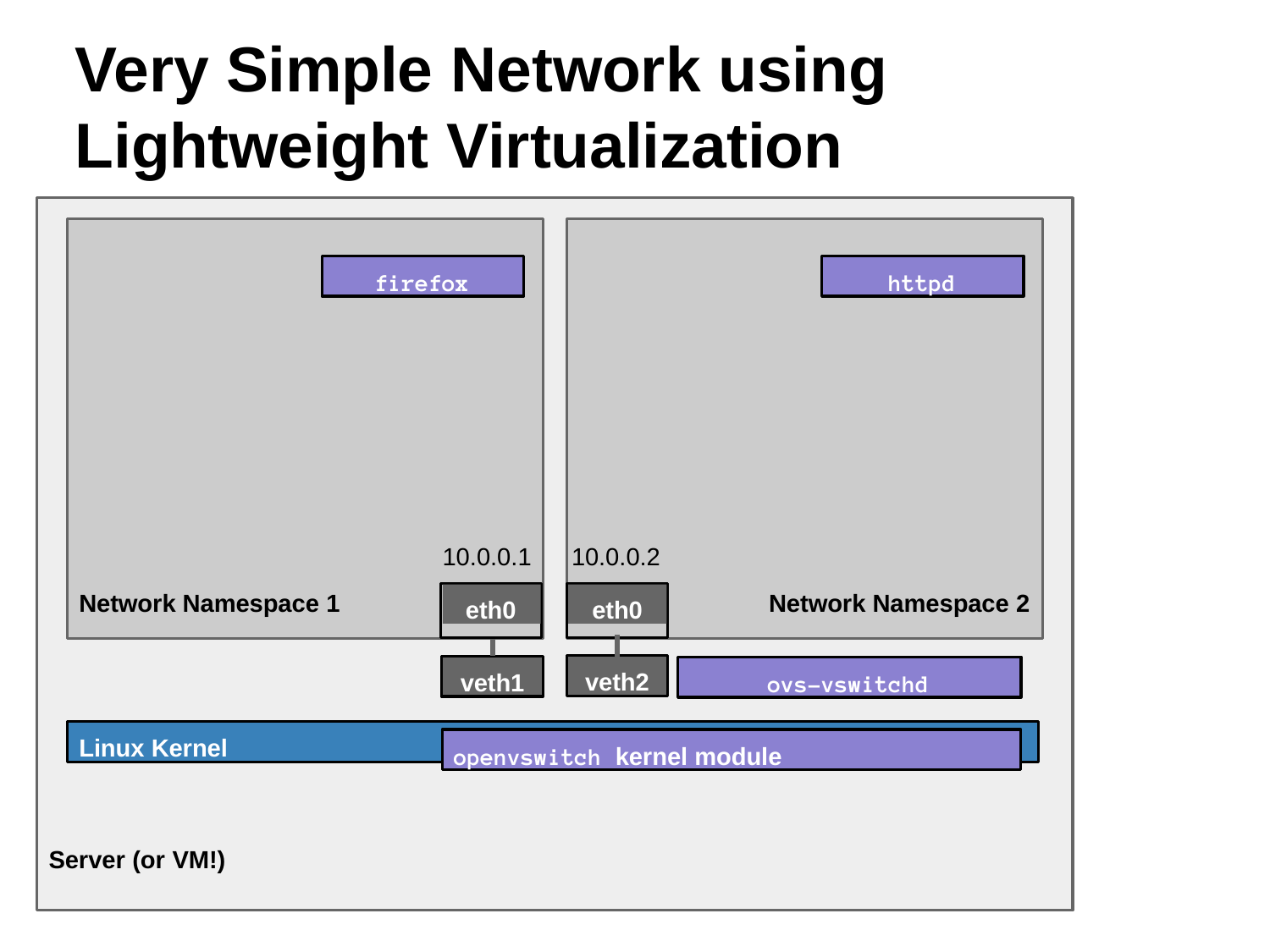

# Very Simple Network using  Lightweight Virtualization

firefox
httpd
10.0.0.1	10.0.0.2

eth0
eth0
Network Namespace 1
Network Namespace 2
eth0

veth2
veth1
ovs-vswitchd
Linux Kernel
openvswitch kernel module
Server (or VM!)